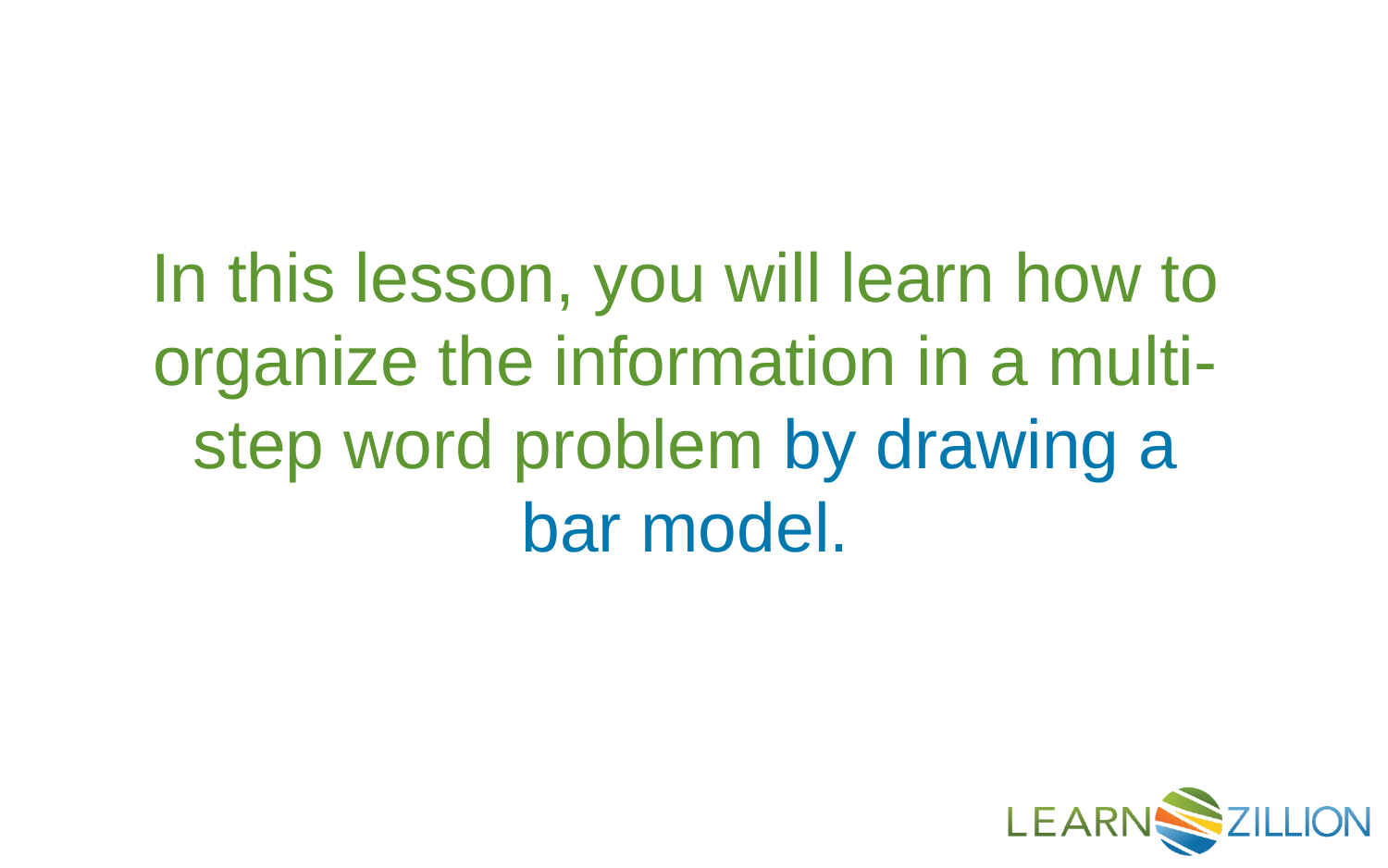

In this lesson, you will learn how to organize the information in a multi-step word problem by drawing a bar model.